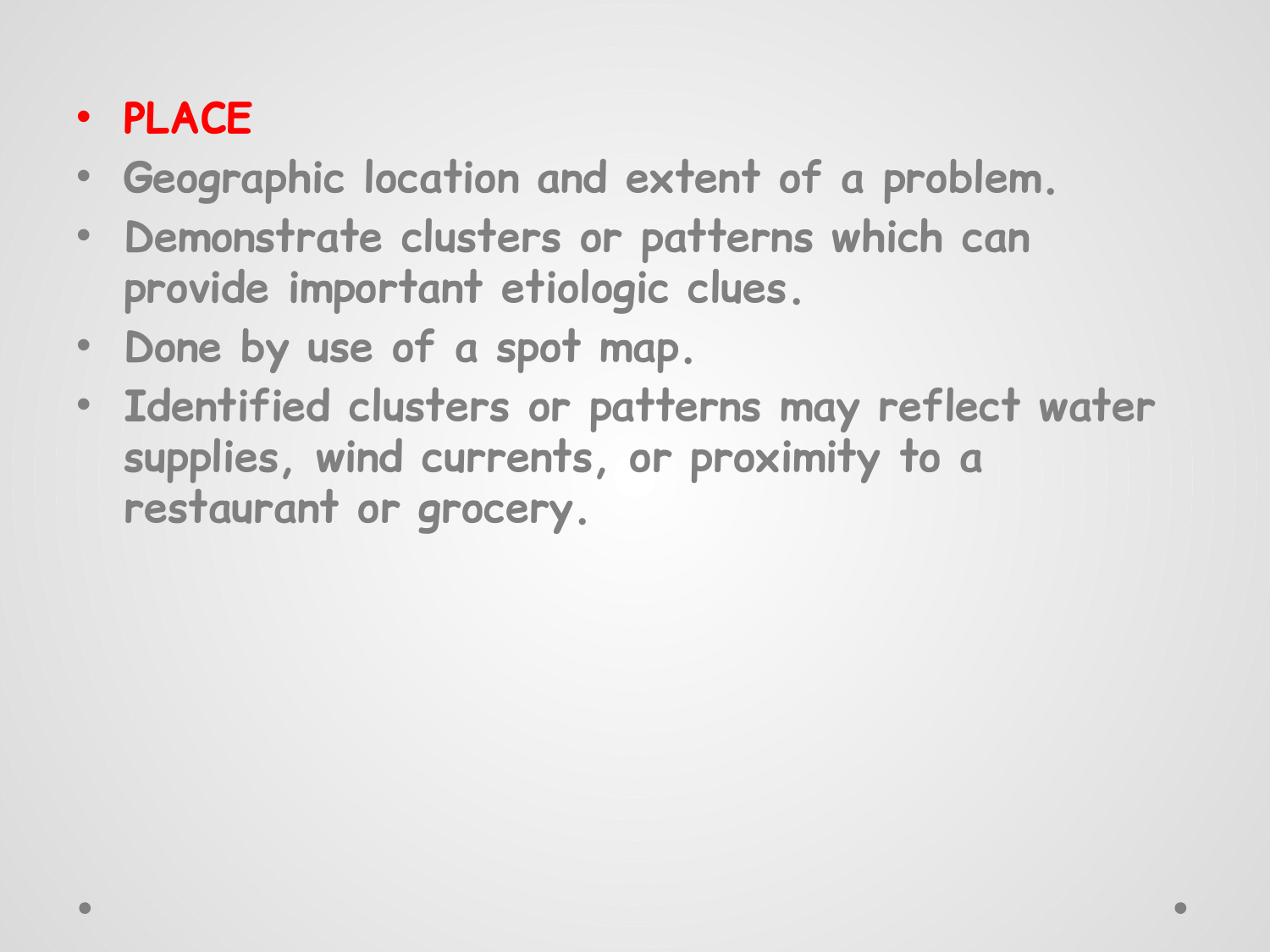

PLACE
Geographic location and extent of a problem.
Demonstrate clusters or patterns which can provide important etiologic clues.
Done by use of a spot map.
Identified clusters or patterns may reflect water supplies, wind currents, or proximity to a restaurant or grocery.